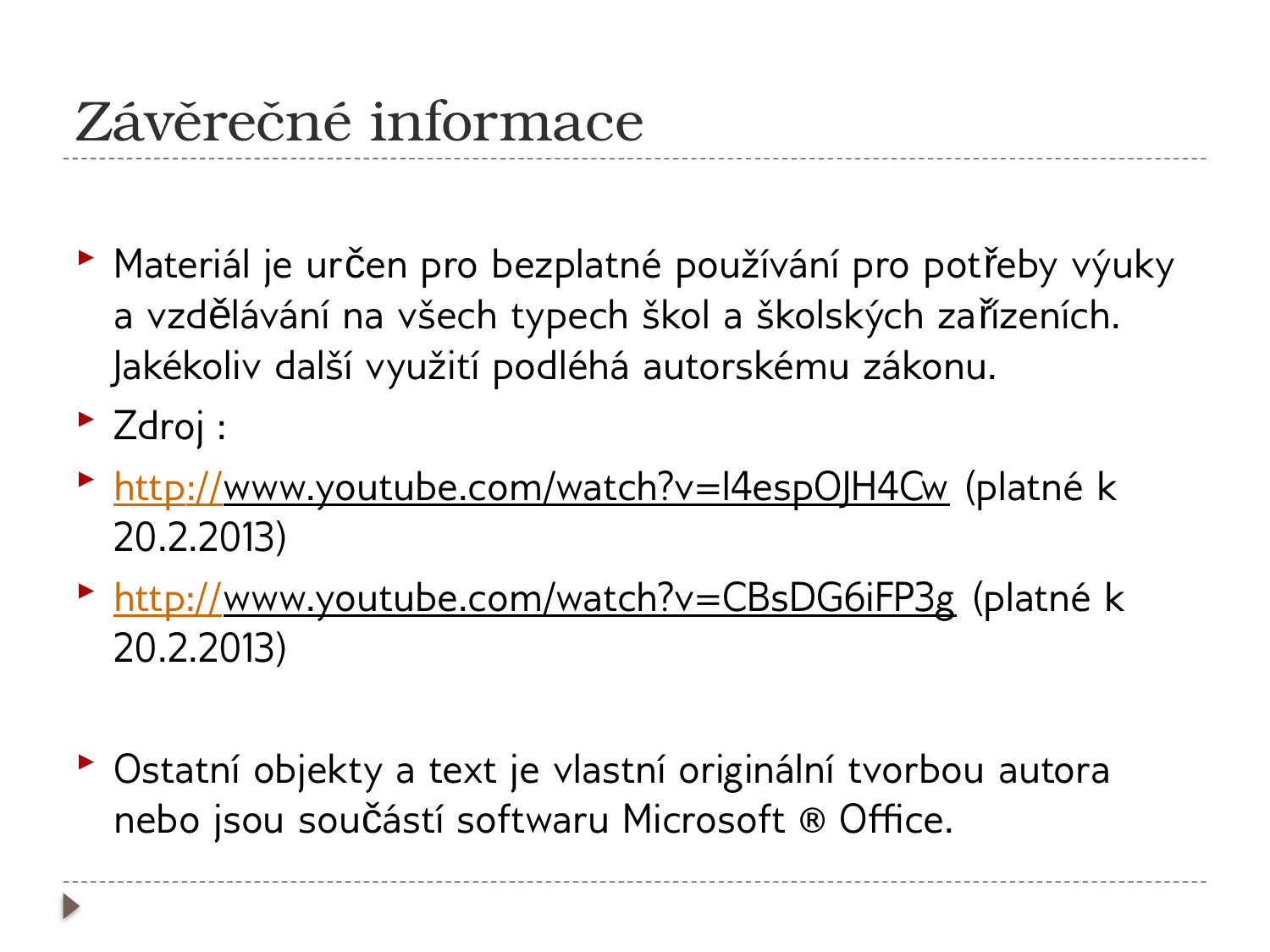

# Závěrečné informace

Materiál je určen pro bezplatné používání pro potřeby výuky a vzdělávání na všech typech škol a školských zařízeních. Jakékoliv další využití podléhá autorskému zákonu.
Zdroj :
http://www.youtube.com/watch?v=l4espOJH4Cw (platné k 20.2.2013)
http://www.youtube.com/watch?v=CBsDG6iFP3g (platné k 20.2.2013)

Ostatní objekty a text je vlastní originální tvorbou autora nebo jsou součástí softwaru Microsoft ® Office.